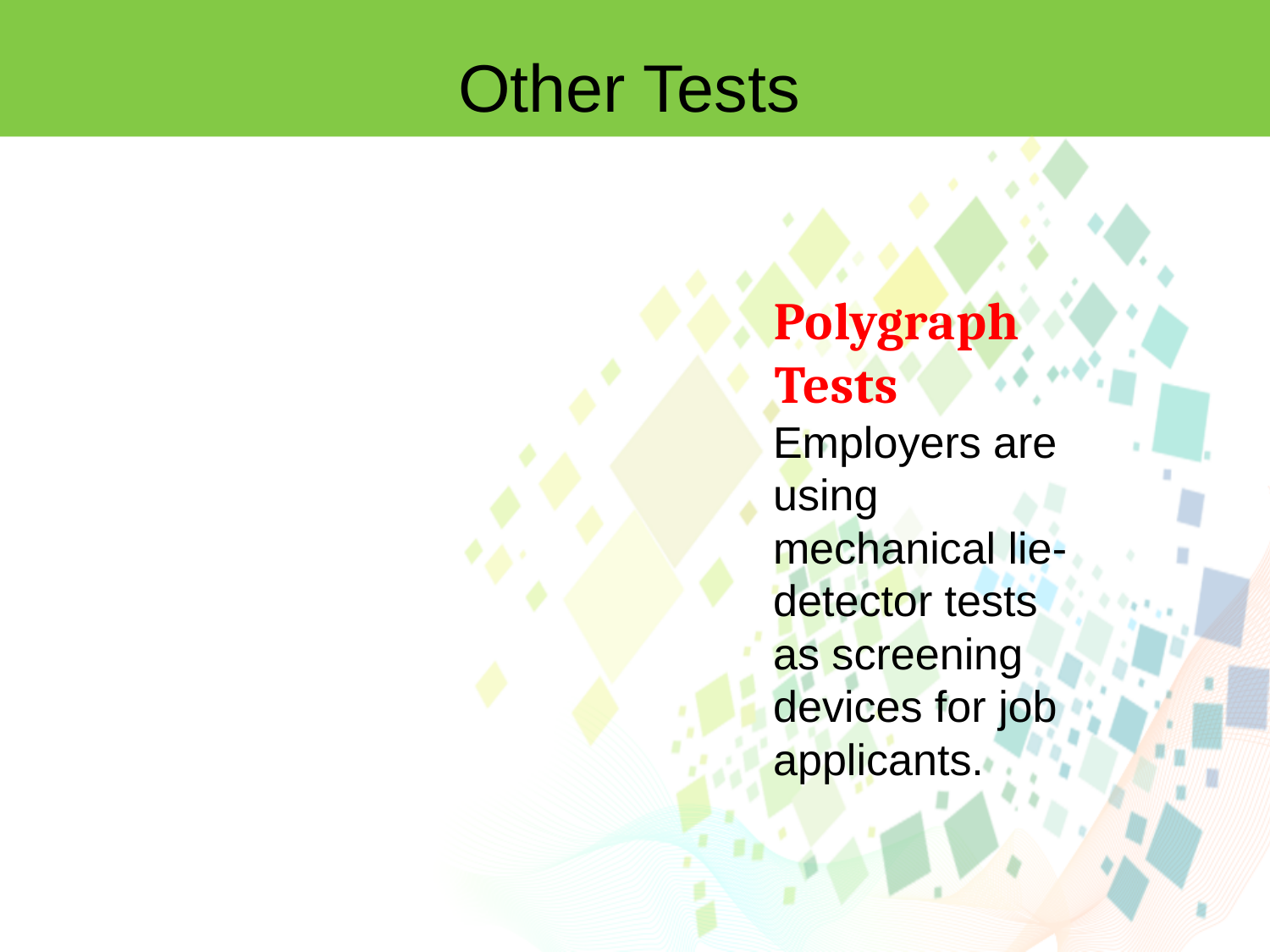

Other Tests
Polygraph Tests
Employers are using mechanical lie-detector tests as screening devices for job applicants.